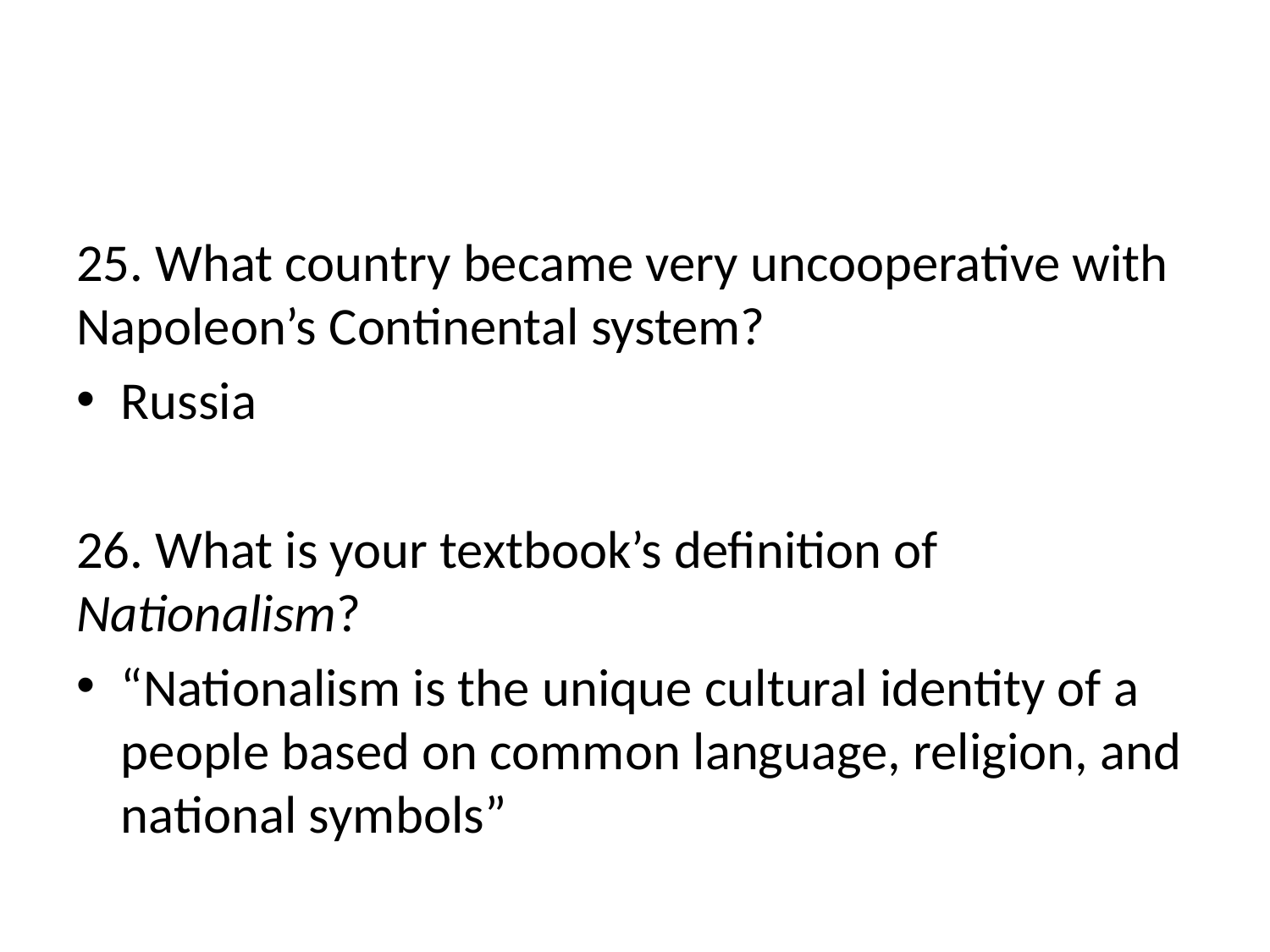

#
25. What country became very uncooperative with Napoleon’s Continental system?
Russia

26. What is your textbook’s definition of Nationalism?
“Nationalism is the unique cultural identity of a people based on common language, religion, and national symbols”